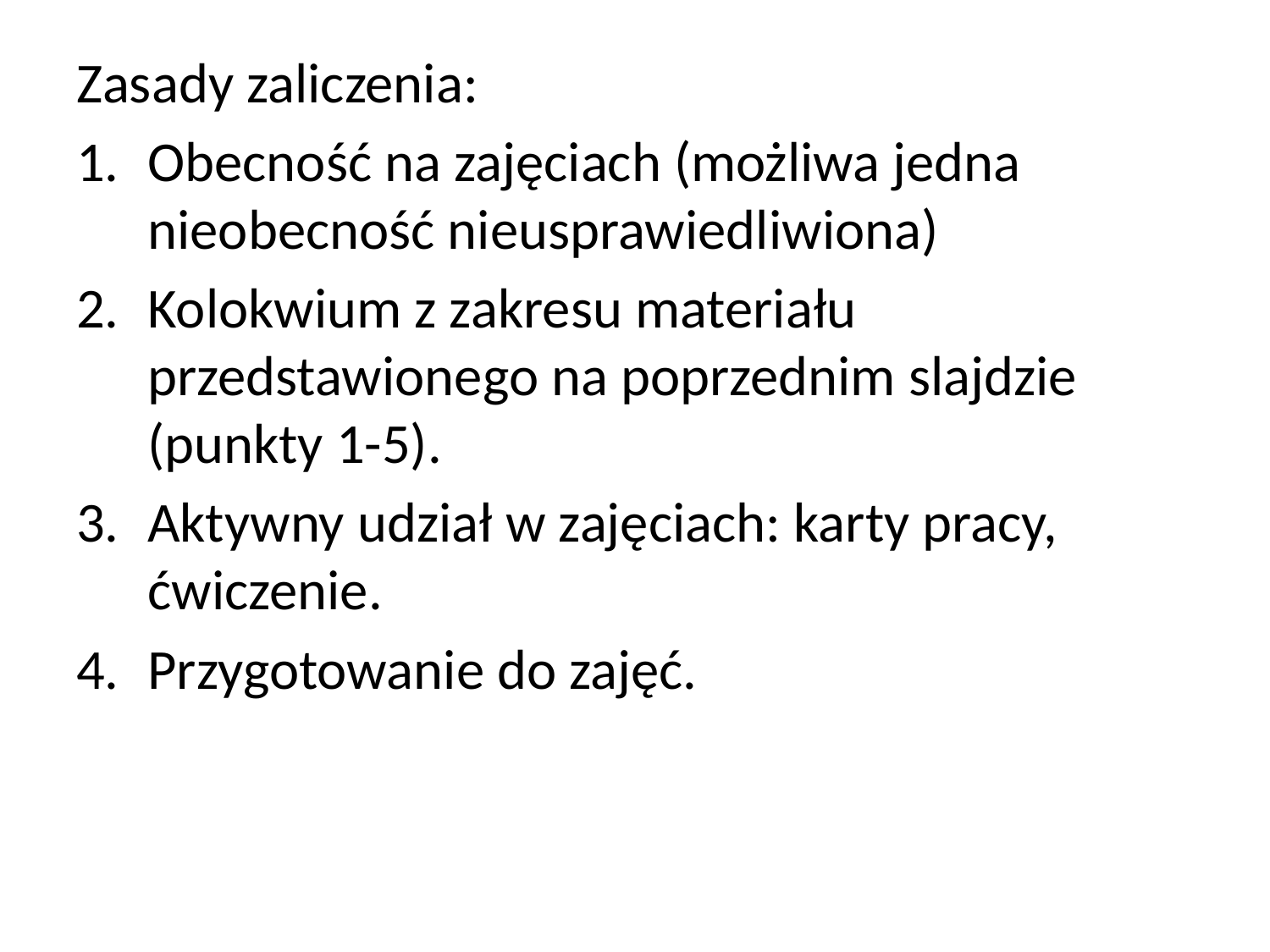

Zasady zaliczenia:
Obecność na zajęciach (możliwa jedna nieobecność nieusprawiedliwiona)
Kolokwium z zakresu materiału przedstawionego na poprzednim slajdzie (punkty 1-5).
Aktywny udział w zajęciach: karty pracy, ćwiczenie.
Przygotowanie do zajęć.